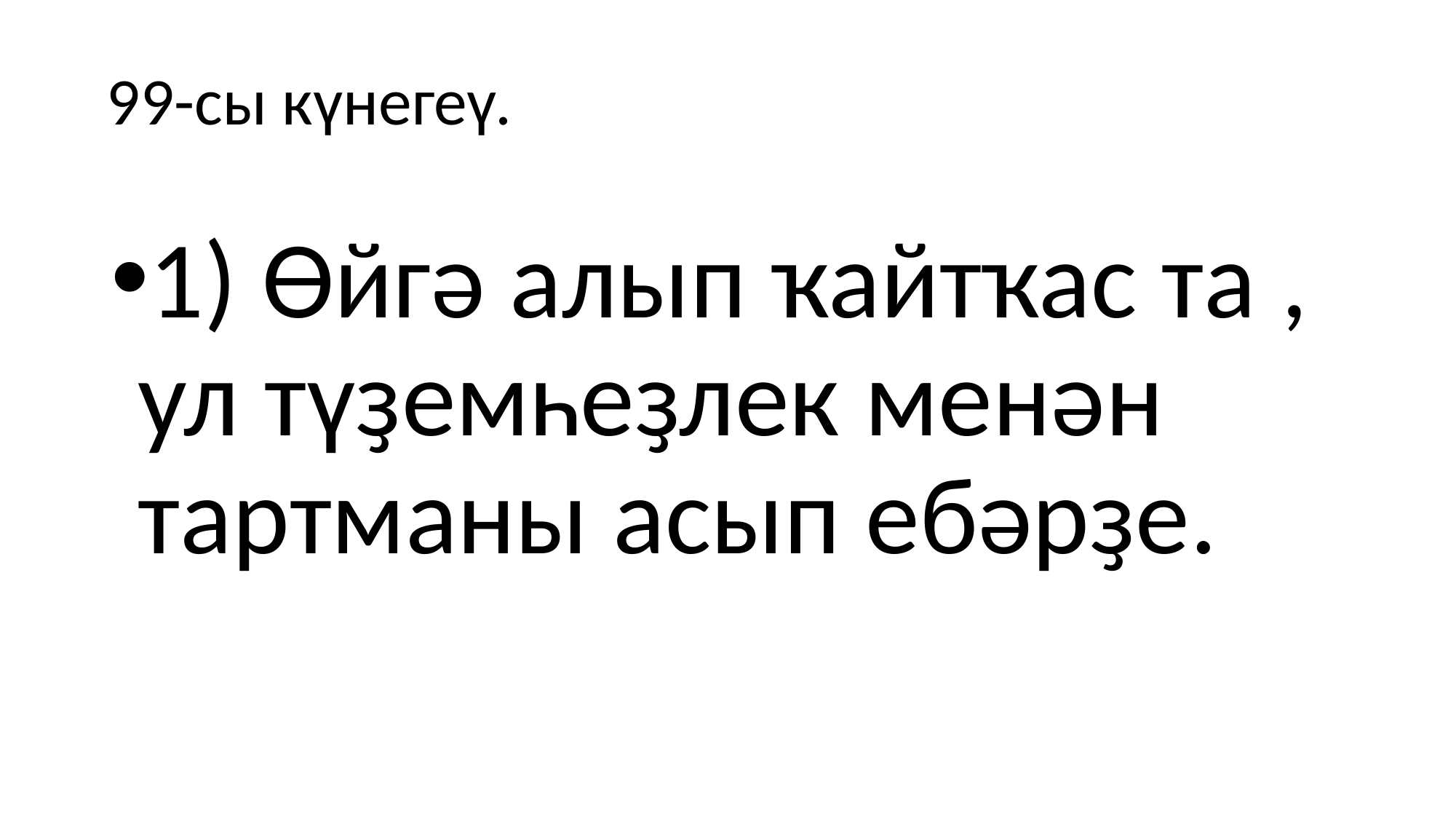

# 99-сы күнегеү.
1) Өйгә алып ҡайтҡас та , ул түҙемһеҙлек менән тартманы асып ебәрҙе.